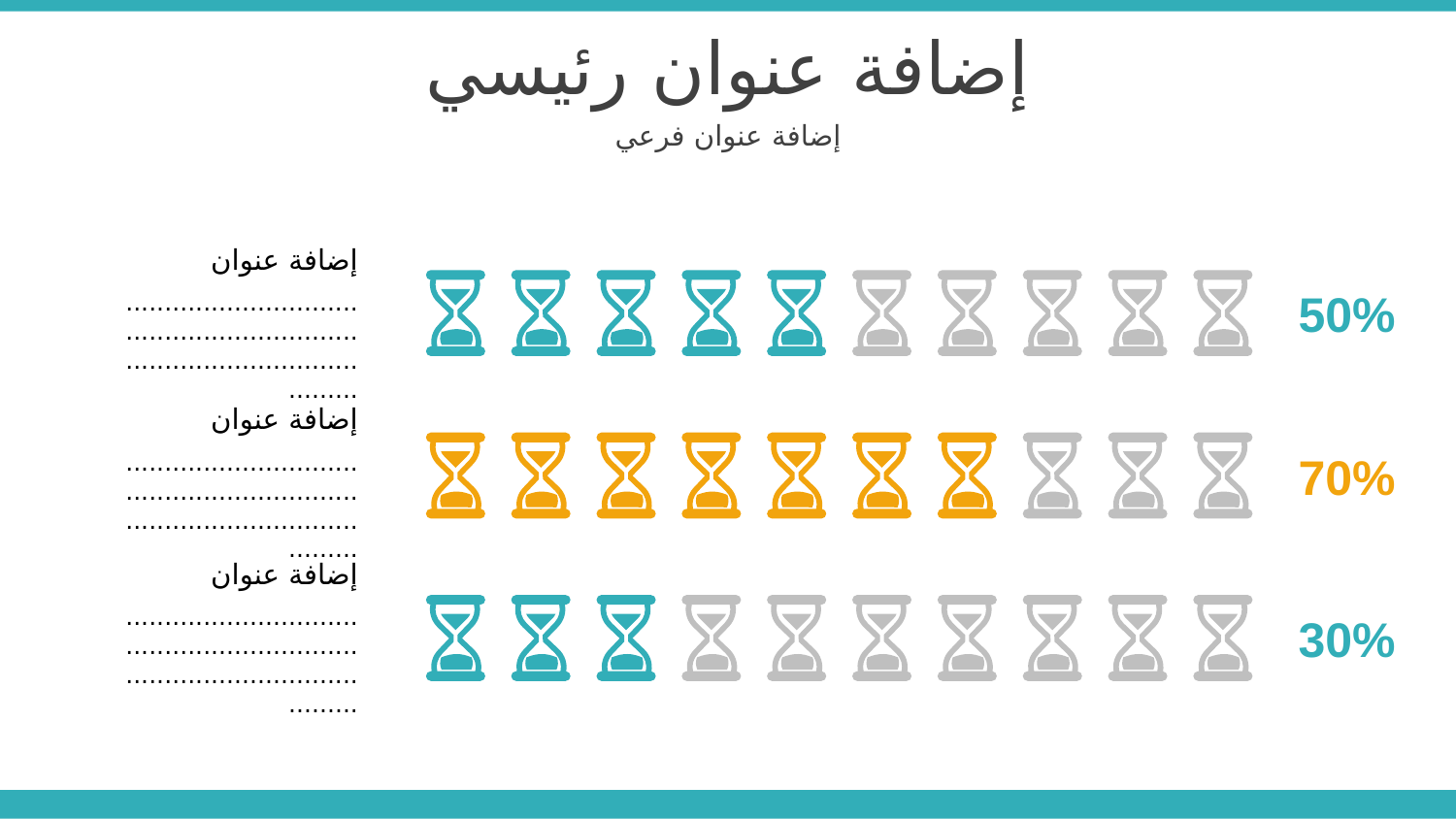

إضافة عنوان رئيسي
إضافة عنوان فرعي
إضافة عنوان
...................................................................................................

50%
إضافة عنوان
...................................................................................................

70%
إضافة عنوان
...................................................................................................

30%